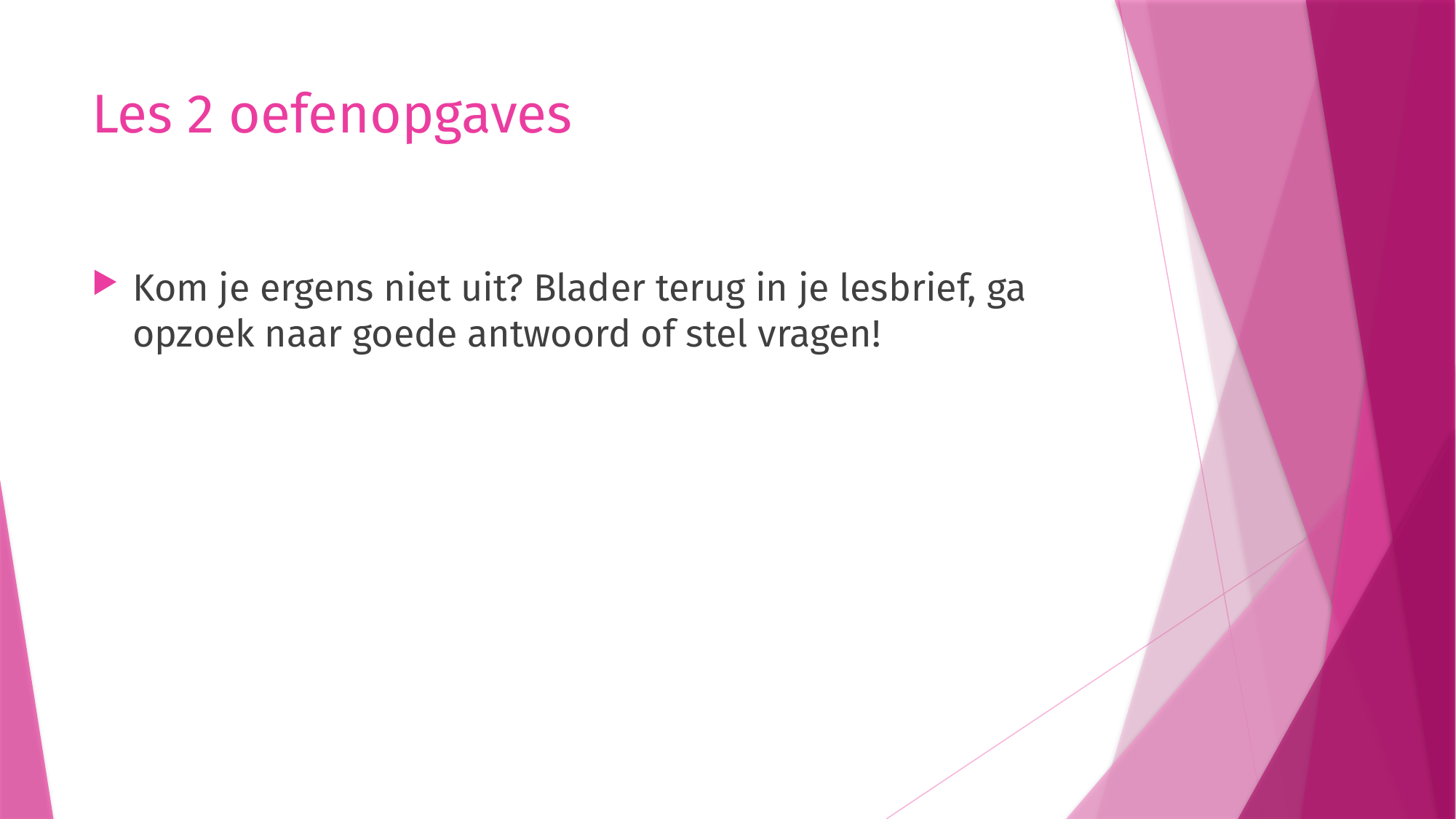

# Les 2 oefenopgaves
Kom je ergens niet uit? Blader terug in je lesbrief, ga opzoek naar goede antwoord of stel vragen!